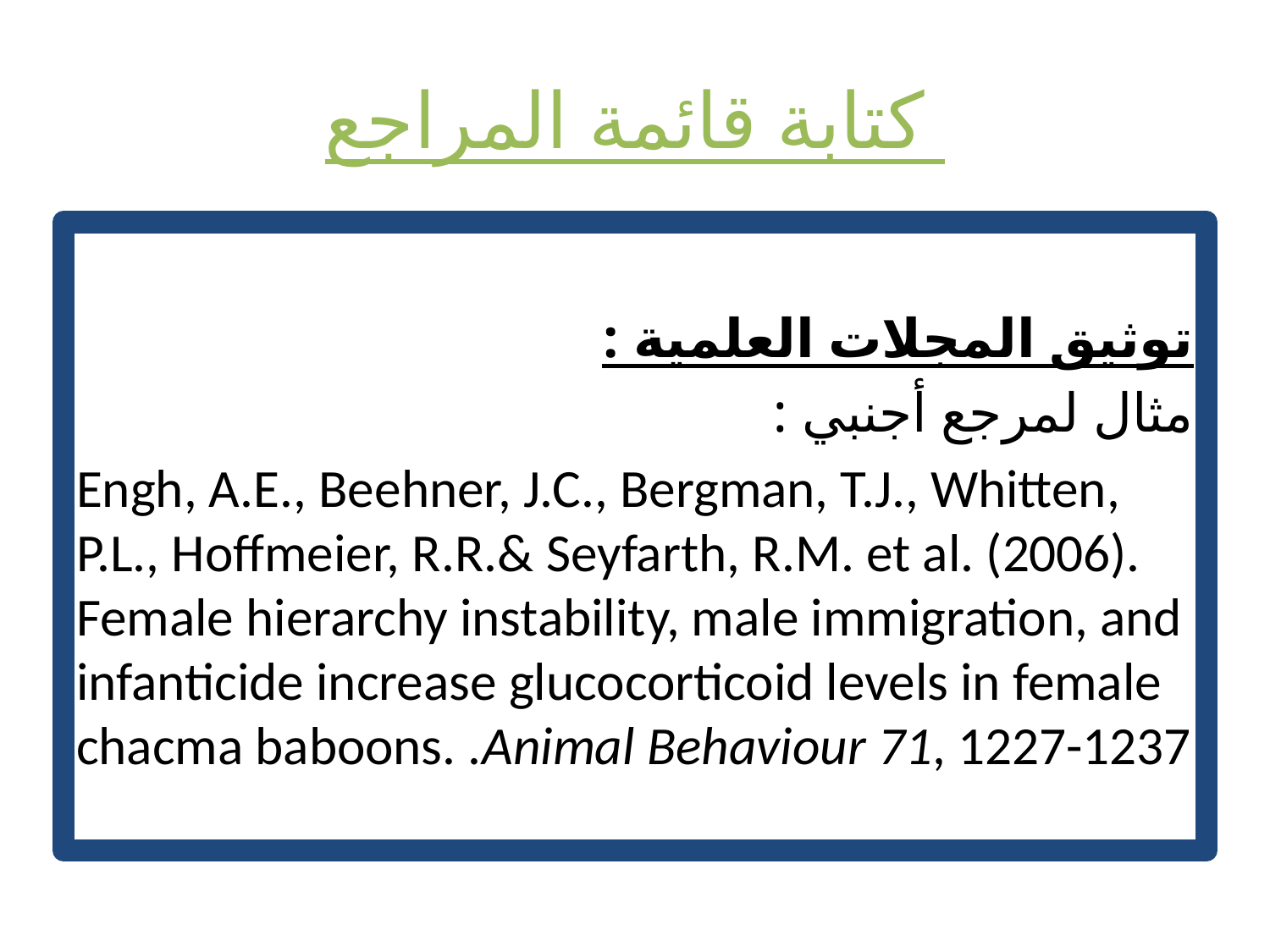

# كتابة قائمة المراجع

توثيق المجلات العلمية :
مثال لمرجع أجنبي :
Engh, A.E., Beehner, J.C., Bergman, T.J., Whitten, P.L., Hoffmeier, R.R.& Seyfarth, R.M. et al. (2006). Female hierarchy instability, male immigration, and infanticide increase glucocorticoid levels in female chacma baboons. .Animal Behaviour 71, 1227-1237